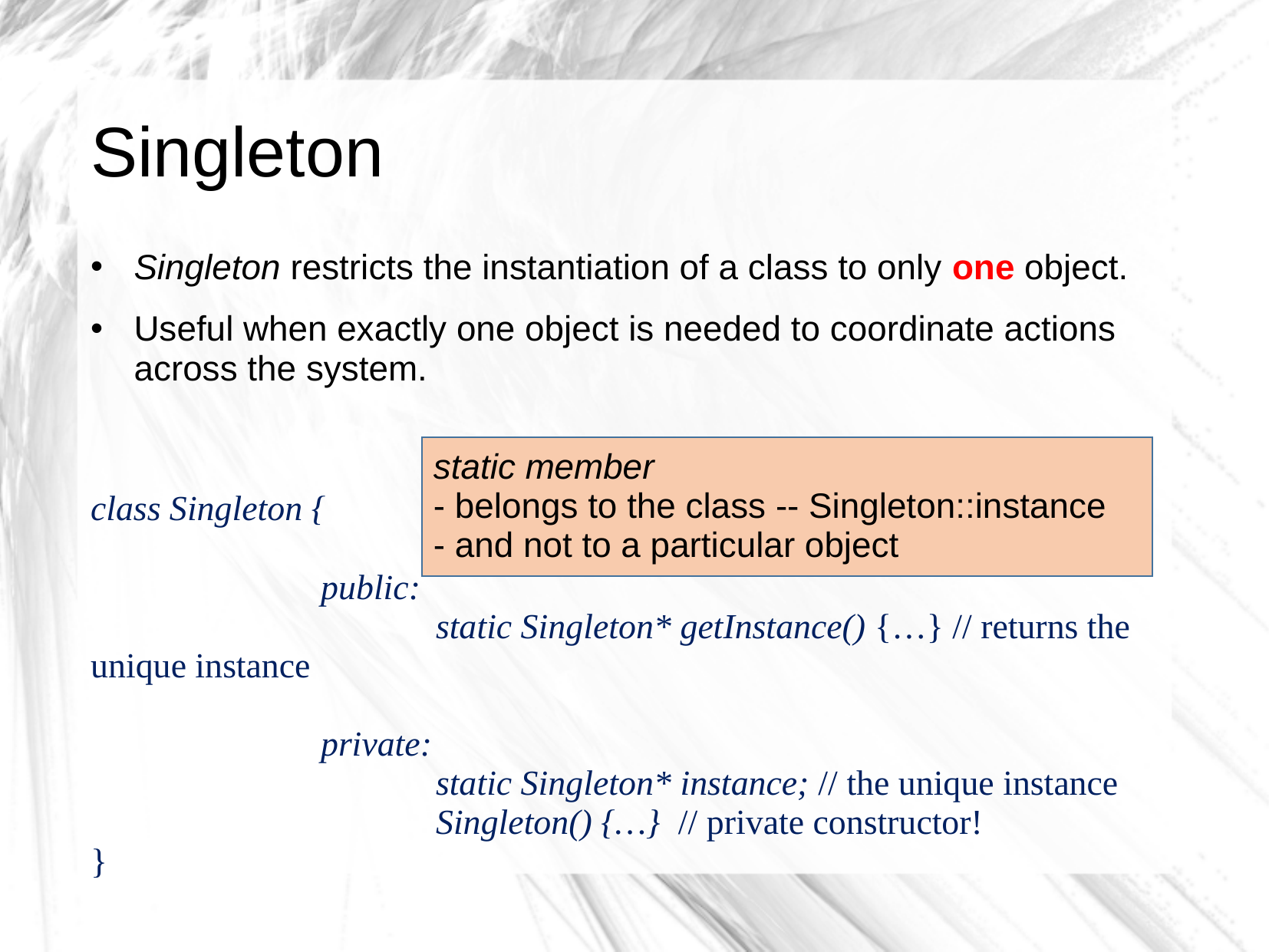

# Singleton
Singleton restricts the instantiation of a class to only one object.
Useful when exactly one object is needed to coordinate actions across the system.

class Singleton {

		public:
			static Singleton* getInstance() {…} // returns the unique instance

		private:
		 	static Singleton* instance; // the unique instance
			Singleton() {…}  // private constructor!
}

static member
- belongs to the class -- Singleton::instance
- and not to a particular object